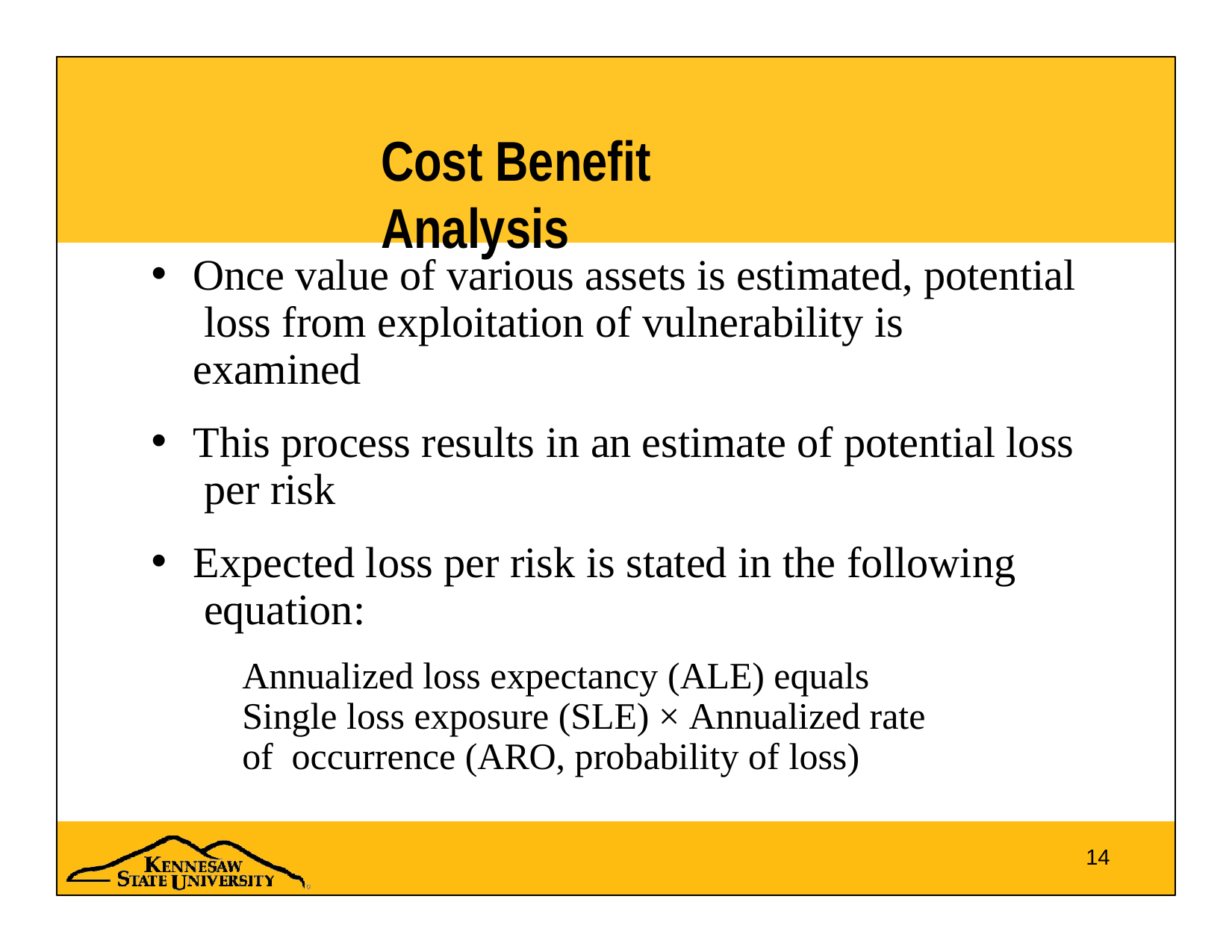

# Cost Benefit Analysis
Once value of various assets is estimated, potential  loss from exploitation of vulnerability is examined
This process results in an estimate of potential loss  per risk
Expected loss per risk is stated in the following  equation:
Annualized loss expectancy (ALE) equals  Single loss exposure (SLE) × Annualized rate of  occurrence (ARO, probability of loss)

14